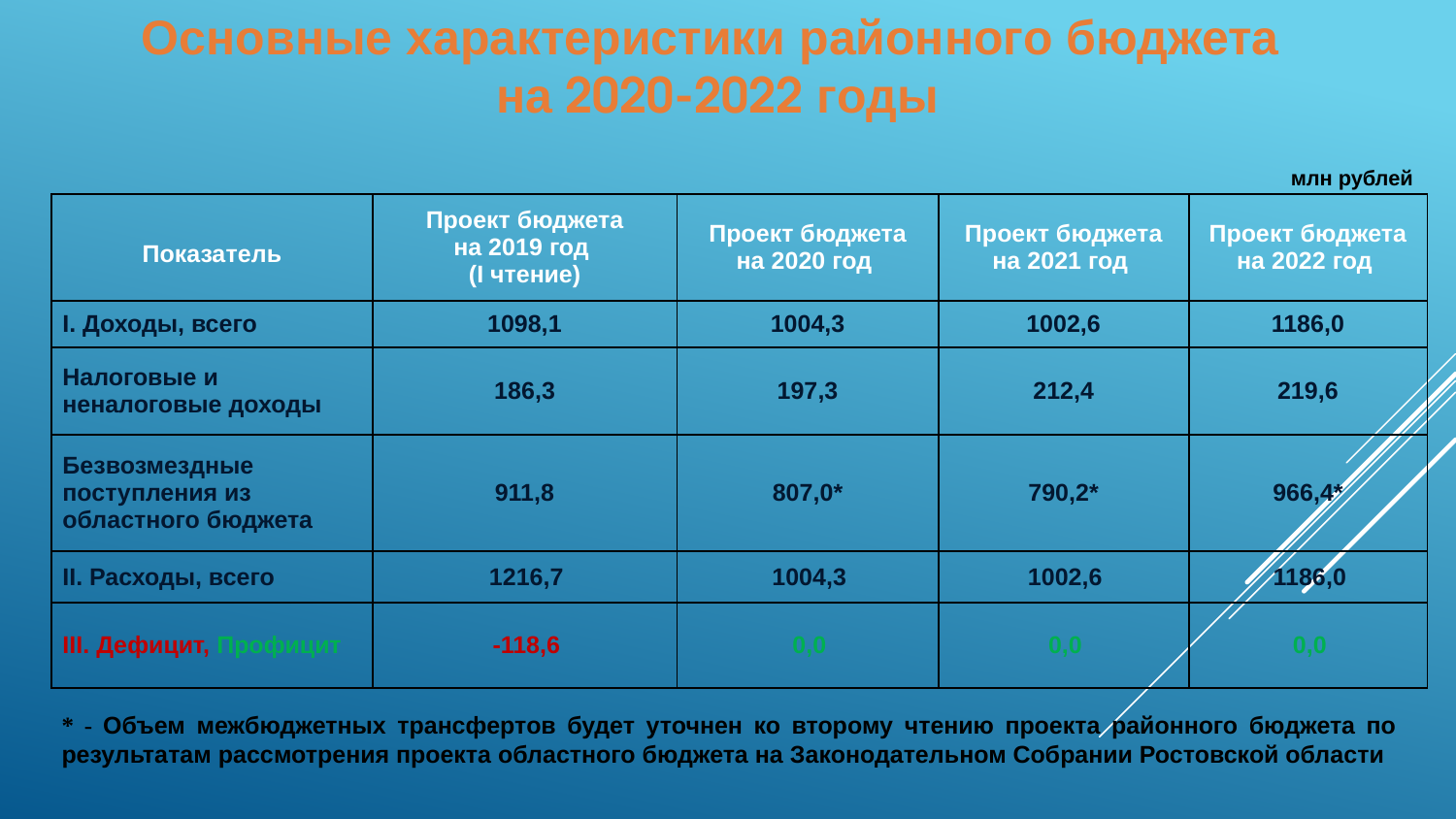

# Основные характеристики районного бюджета на 2020-2022 годы

млн рублей
| Показатель | Проект бюджета на 2019 год (I чтение) | Проект бюджета на 2020 год | Проект бюджета на 2021 год | Проект бюджета на 2022 год |
| --- | --- | --- | --- | --- |
| I. Доходы, всего | 1098,1 | 1004,3 | 1002,6 | 1186,0 |
| Налоговые и неналоговые доходы | 186,3 | 197,3 | 212,4 | 219,6 |
| Безвозмездные поступления из областного бюджета | 911,8 | 807,0\* | 790,2\* | 966,4\* |
| II. Расходы, всего | 1216,7 | 1004,3 | 1002,6 | 1186,0 |
| III. Дефицит, Профицит | -118,6 | 0,0 | 0,0 | 0,0 |
* - Объем межбюджетных трансфертов будет уточнен ко второму чтению проекта районного бюджета по результатам рассмотрения проекта областного бюджета на Законодательном Собрании Ростовской области